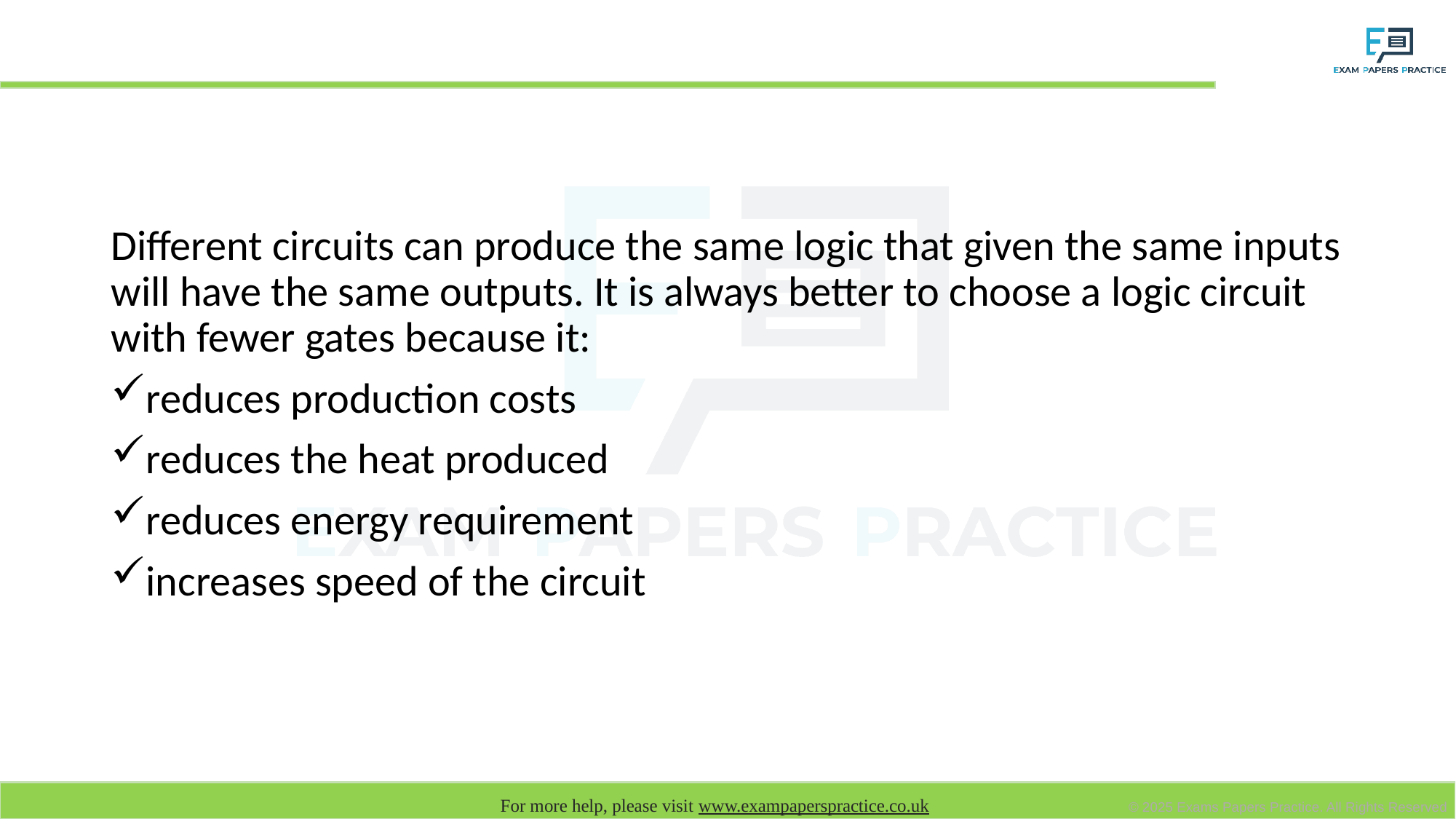

# Simple versus complex circuits
Different circuits can produce the same logic that given the same inputs will have the same outputs. It is always better to choose a logic circuit with fewer gates because it:
reduces production costs
reduces the heat produced
reduces energy requirement
increases speed of the circuit